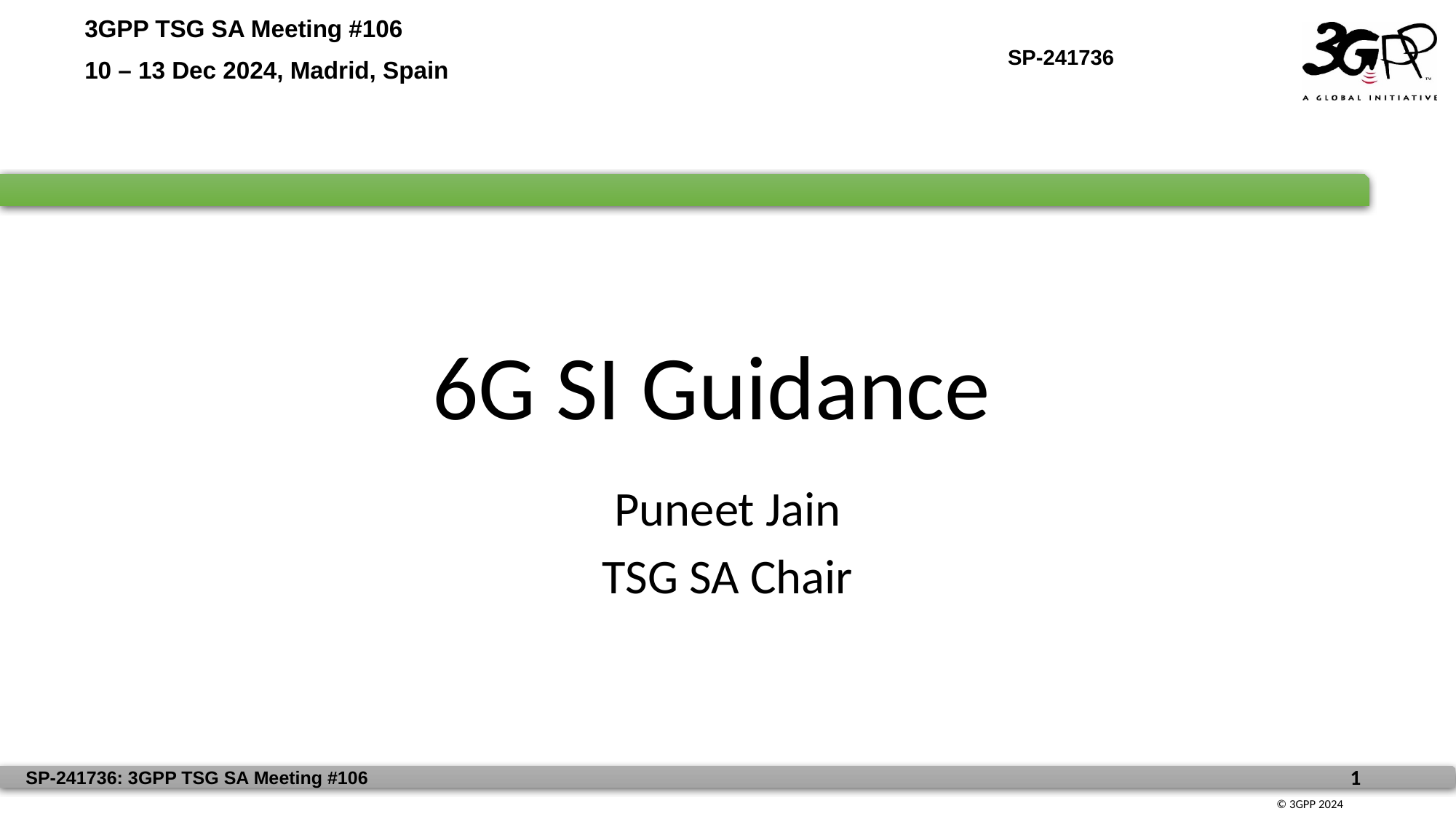

3GPP TSG SA Meeting #106
10 – 13 Dec 2024, Madrid, Spain
SP-241736
# 6G SI Guidance
Puneet Jain
TSG SA Chair